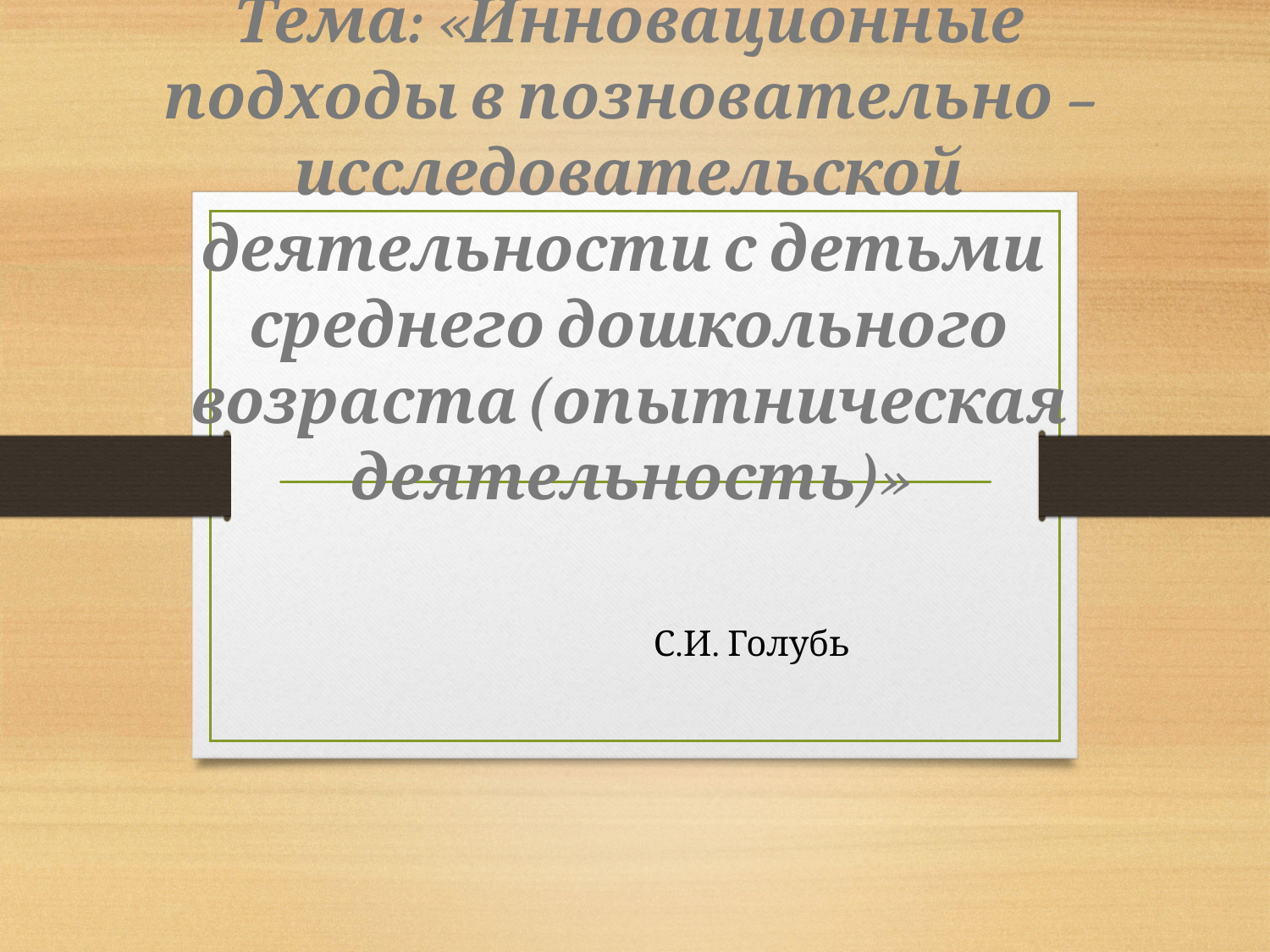

# Тема: «Инновационные подходы в позновательно – исследовательской деятельности с детьми  среднего дошкольного возраста (опытническая деятельность)»
С.И. Голубь